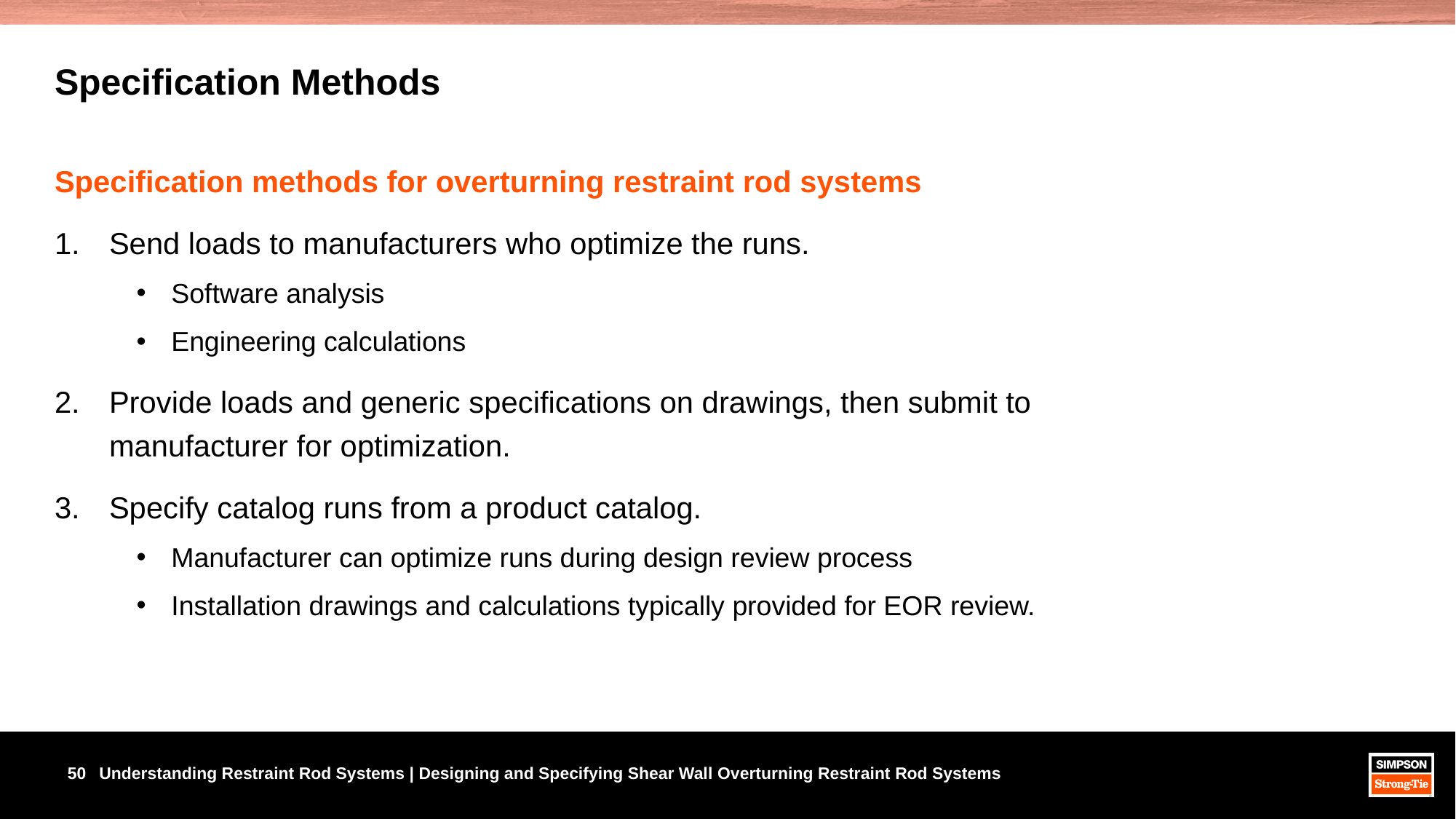

# Specification Methods
Specification methods for overturning restraint rod systems
Send loads to manufacturers who optimize the runs.
Software analysis
Engineering calculations
Provide loads and generic specifications on drawings, then submit to manufacturer for optimization.
Specify catalog runs from a product catalog.
Manufacturer can optimize runs during design review process
Installation drawings and calculations typically provided for EOR review.
Understanding Restraint Rod Systems | Designing and Specifying Shear Wall Overturning Restraint Rod Systems